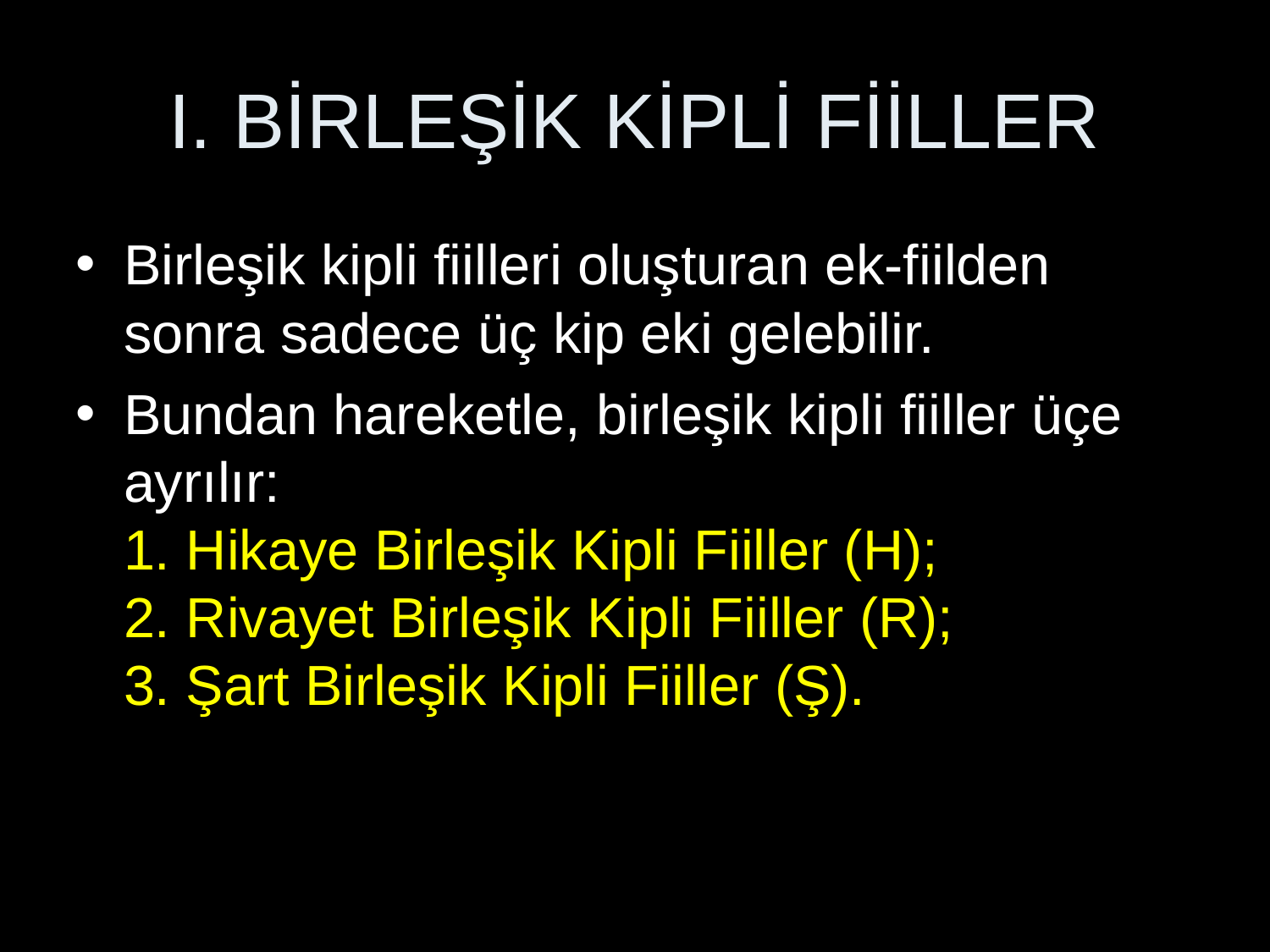

# I. BİRLEŞİK KİPLİ FİİLLER
Birleşik kipli fiilleri oluşturan ek-fiilden sonra sadece üç kip eki gelebilir.
Bundan hareketle, birleşik kipli fiiller üçe ayrılır:
1. Hikaye Birleşik Kipli Fiiller (H);
2. Rivayet Birleşik Kipli Fiiller (R);
3. Şart Birleşik Kipli Fiiller (Ş).